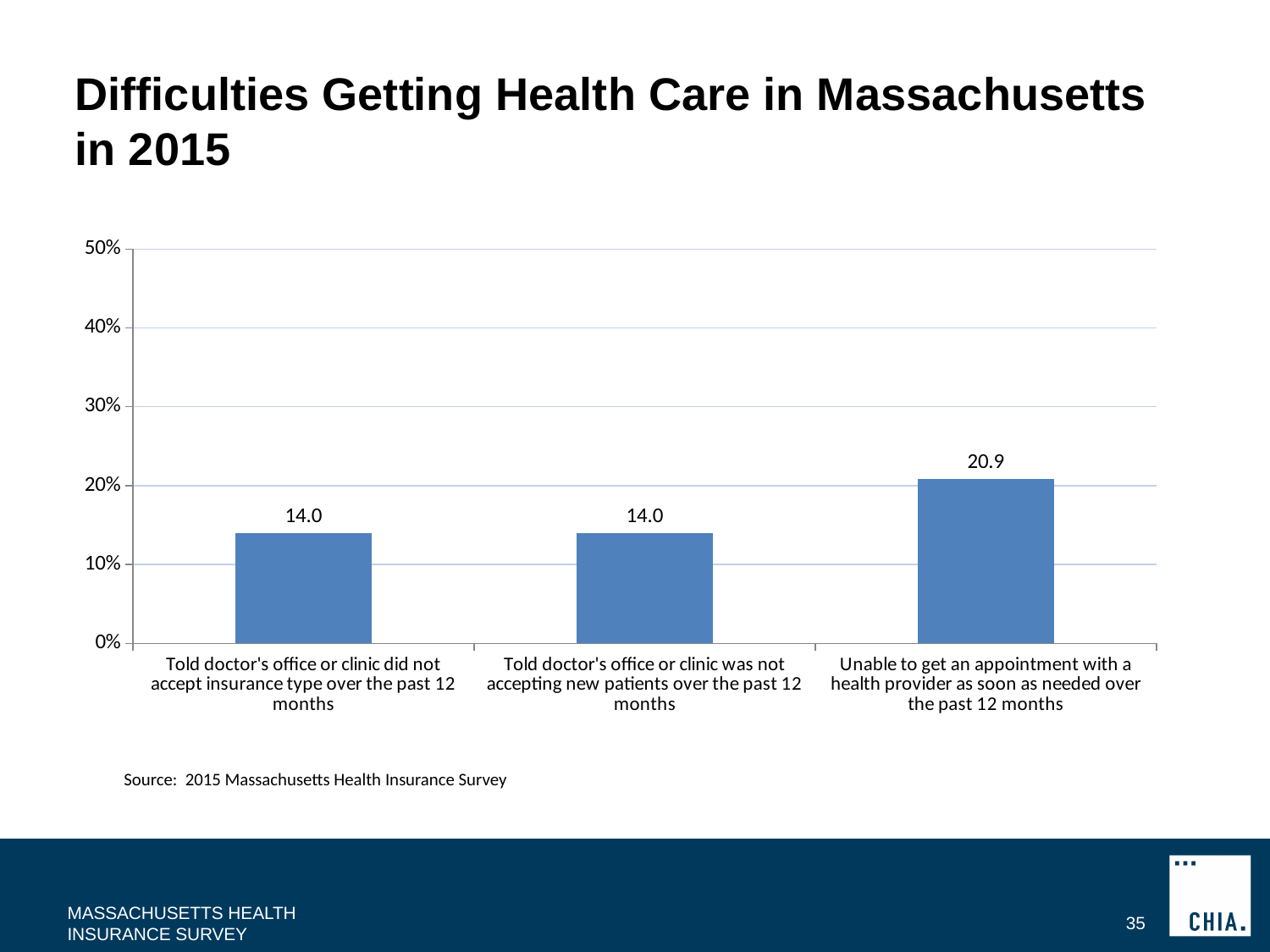

# Difficulties Getting Health Care in Massachusetts in 2015

### Chart

| Category |  |
|---|---|
| Told doctor's office or clinic did not accept insurance type over the past 12 months | 14.0 |
| Told doctor's office or clinic was not accepting new patients over the past 12 months | 14.0 |
| Unable to get an appointment with a health provider as soon as needed over the past 12 months | 20.9 |
Source:  2015 Massachusetts Health Insurance Survey
MASSACHUSETTS HEALTH INSURANCE SURVEY
35